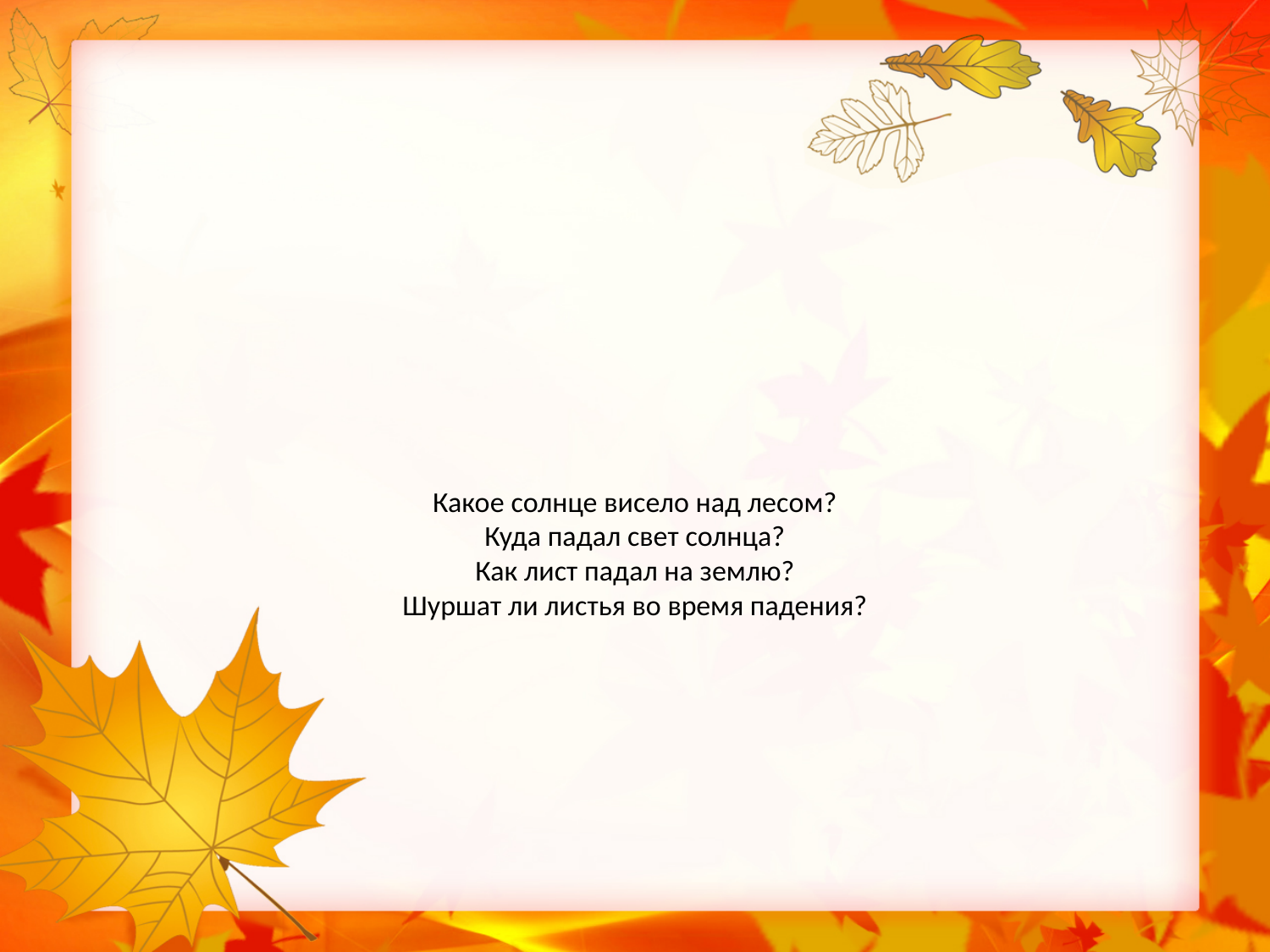

# Какое солнце висело над лесом? Куда падал свет солнца? Как лист падал на землю? Шуршат ли листья во время падения?